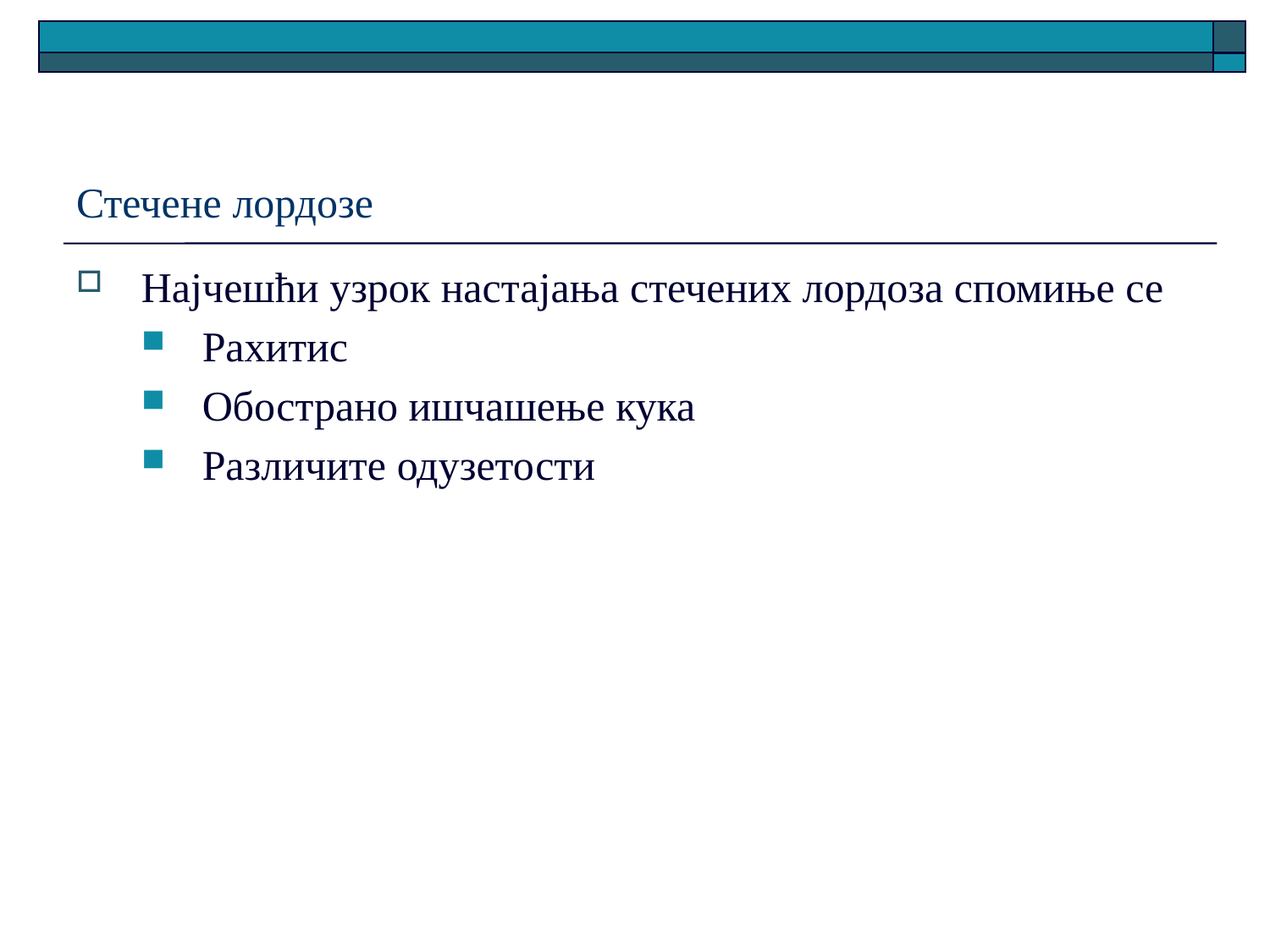

# Стечене лордозе
Најчешћи узрок настајања стечених лордоза спомиње се
Рахитис
Обострано ишчашење кука
Различите одузетости